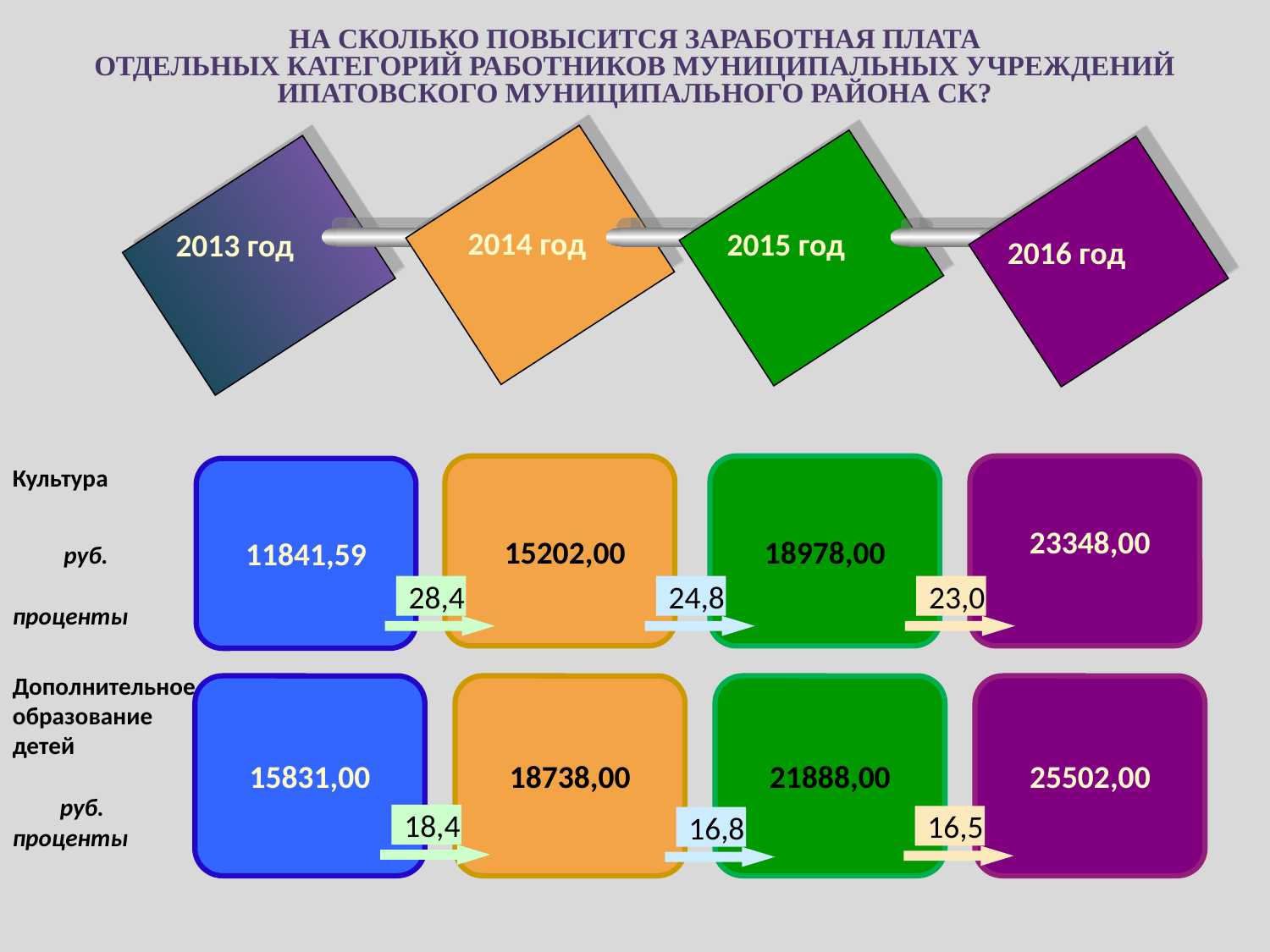

НА СКОЛЬКО ПОВЫСИТСЯ ЗАРАБОТНАЯ ПЛАТА
ОТДЕЛЬНЫХ КАТЕГОРИЙ РАБОТНИКОВ МУНИЦИПАЛЬНЫХ УЧРЕЖДЕНИЙ ИПАТОВСКОГО МУНИЦИПАЛЬНОГО РАЙОНА СК?

    2014 год

  2013 год
2015 год
2016 год

18978,00

Культура
11841,59

23348,00
15202,00
   руб.
28,4
24,8
23,0
проценты

Дополнительное образование детей
15831,00
18738,00
21888,00
25502,00
   руб.
18,4
16,5
16,8
проценты